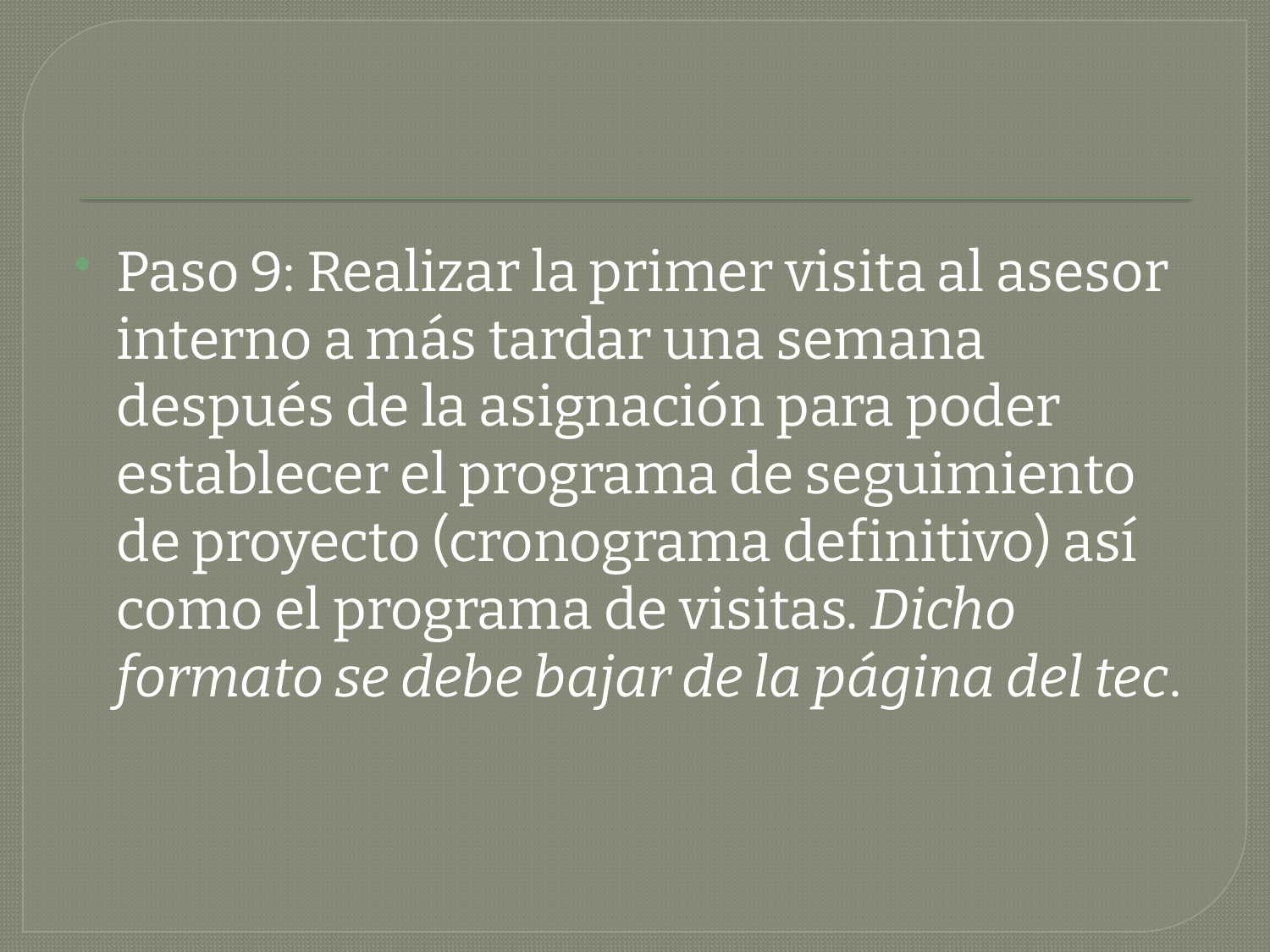

#
Paso 9: Realizar la primer visita al asesor interno a más tardar una semana después de la asignación para poder establecer el programa de seguimiento de proyecto (cronograma definitivo) así como el programa de visitas. Dicho formato se debe bajar de la página del tec.